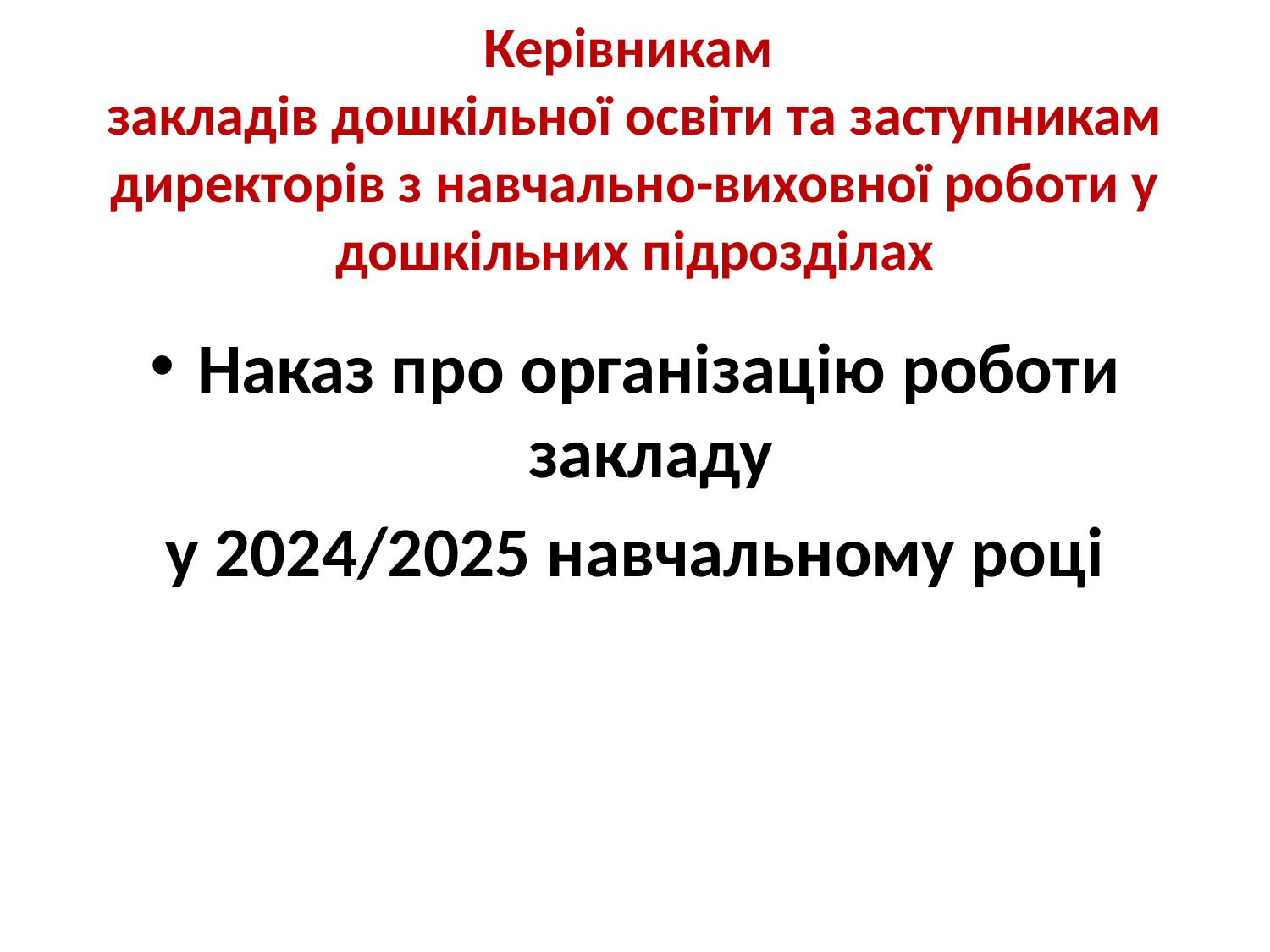

# Керівникам закладів дошкільної освіти та заступникам директорів з навчально-виховної роботи у дошкільних підрозділах
Наказ про організацію роботи закладу
у 2024/2025 навчальному році